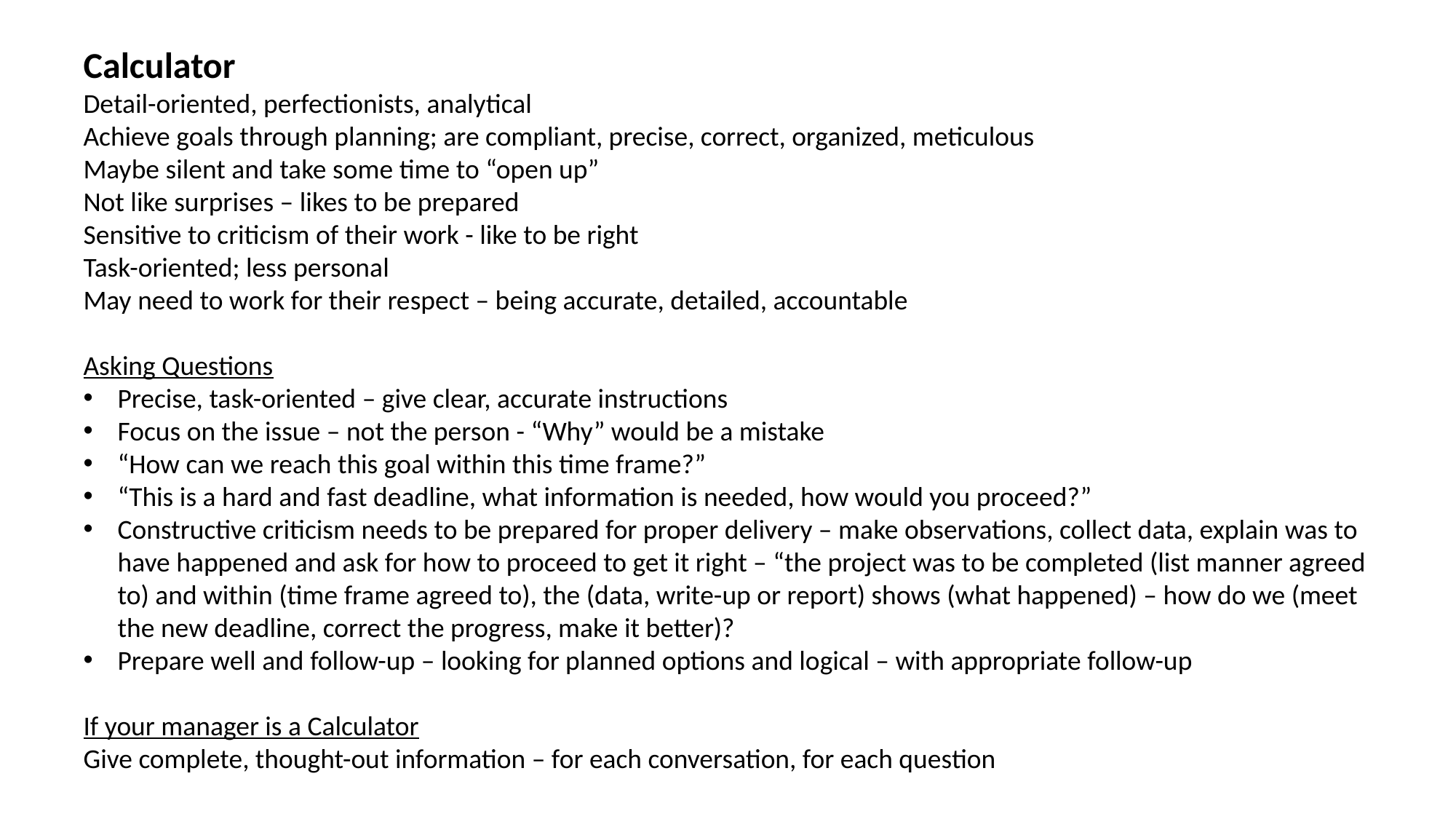

Calculator
Detail-oriented, perfectionists, analytical
Achieve goals through planning; are compliant, precise, correct, organized, meticulous
Maybe silent and take some time to “open up”
Not like surprises – likes to be prepared
Sensitive to criticism of their work - like to be right
Task-oriented; less personal
May need to work for their respect – being accurate, detailed, accountable

Asking Questions
Precise, task-oriented – give clear, accurate instructions
Focus on the issue – not the person - “Why” would be a mistake
“How can we reach this goal within this time frame?”
“This is a hard and fast deadline, what information is needed, how would you proceed?”
Constructive criticism needs to be prepared for proper delivery – make observations, collect data, explain was to have happened and ask for how to proceed to get it right – “the project was to be completed (list manner agreed to) and within (time frame agreed to), the (data, write-up or report) shows (what happened) – how do we (meet the new deadline, correct the progress, make it better)?
Prepare well and follow-up – looking for planned options and logical – with appropriate follow-up

If your manager is a Calculator
Give complete, thought-out information – for each conversation, for each question